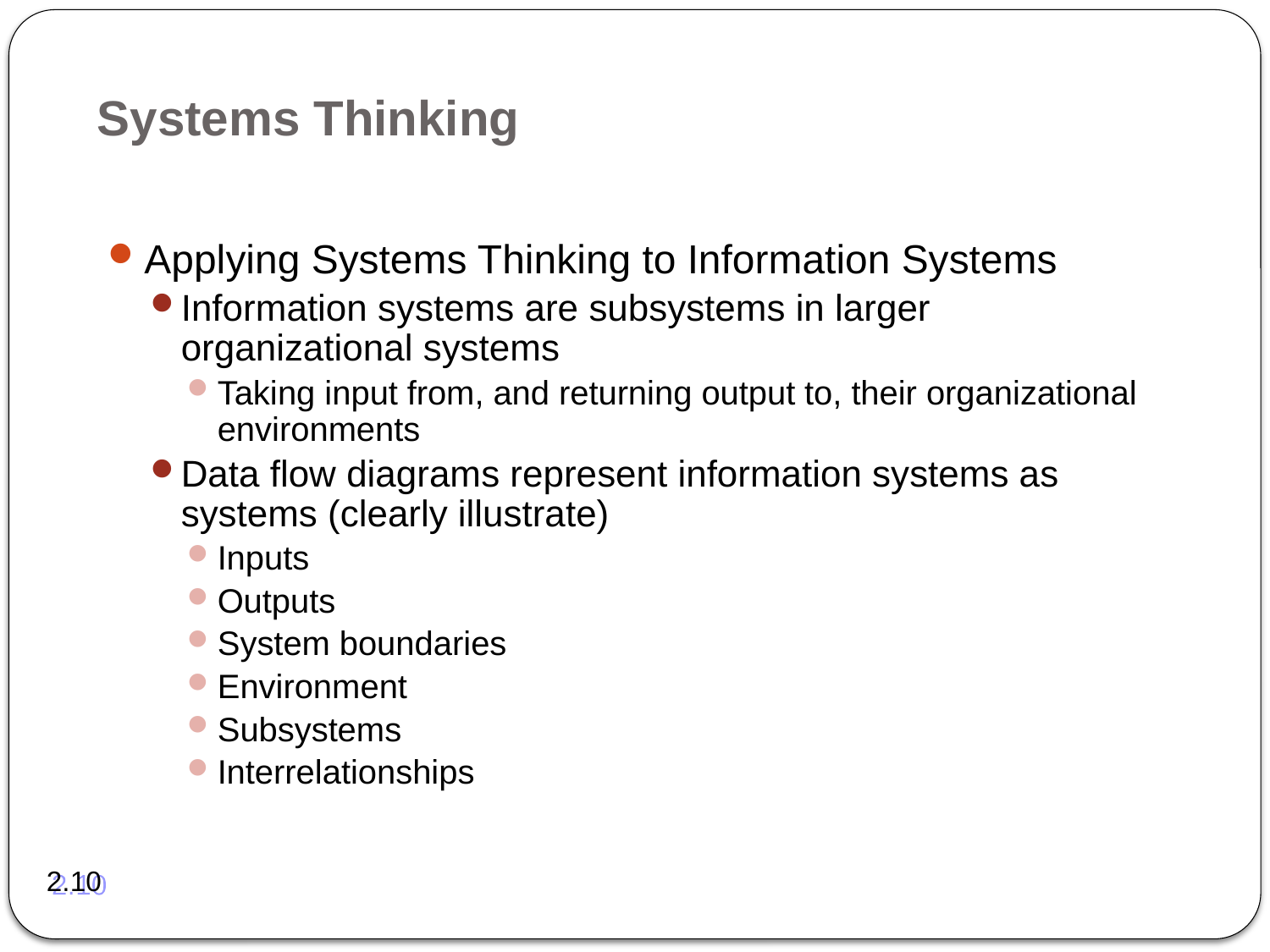

# Systems Thinking
Applying Systems Thinking to Information Systems
Information systems are subsystems in larger organizational systems
Taking input from, and returning output to, their organizational environments
Data flow diagrams represent information systems as systems (clearly illustrate)
Inputs
Outputs
System boundaries
Environment
Subsystems
Interrelationships
2.10